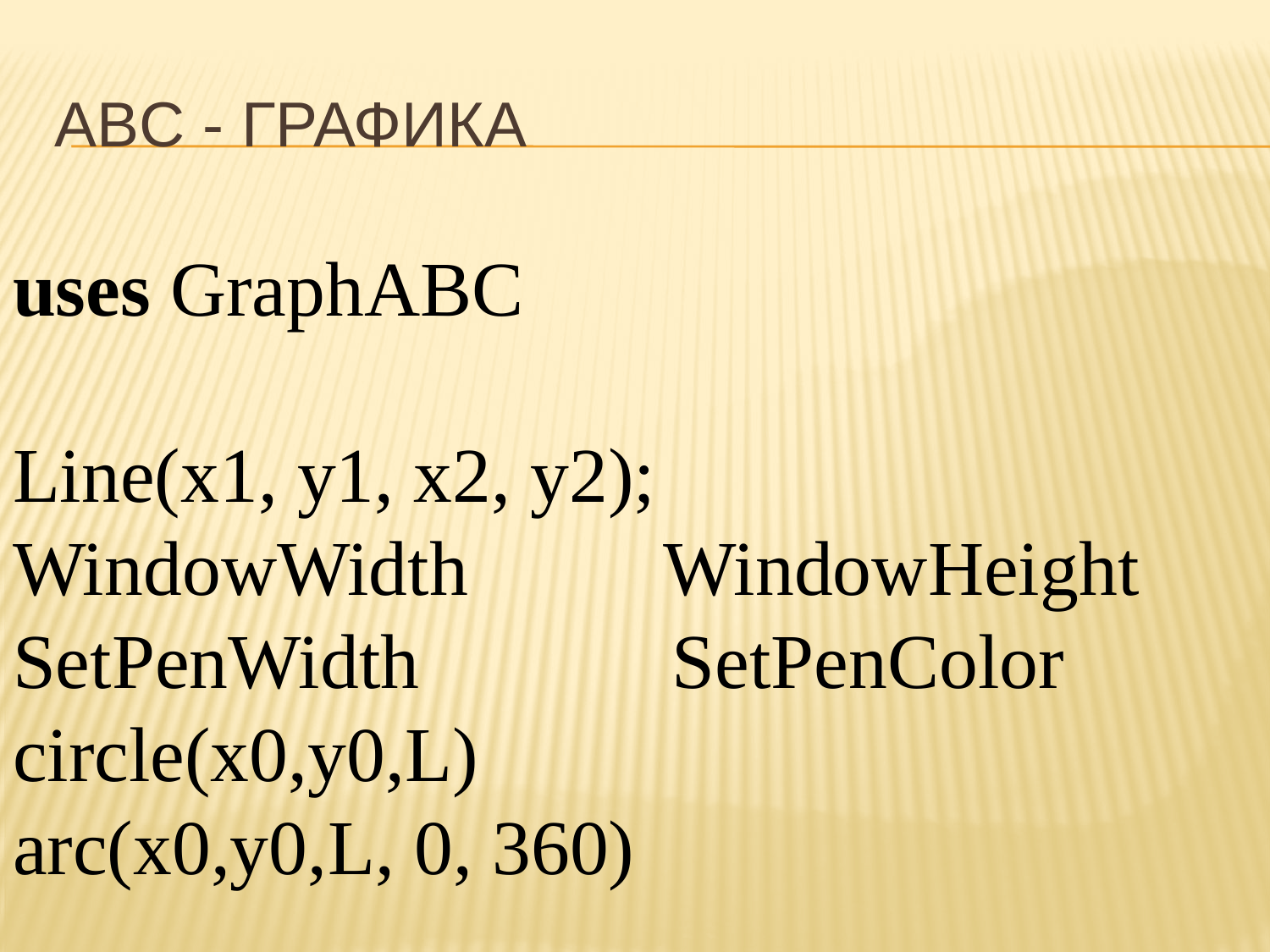

# ABC - графика
uses GraphABC

Line(x1, y1, x2, y2);
WindowWidth          WindowHeight
SetPenWidth             SetPenColor
circle(x0,y0,L)
arc(x0,y0,L, 0, 360)